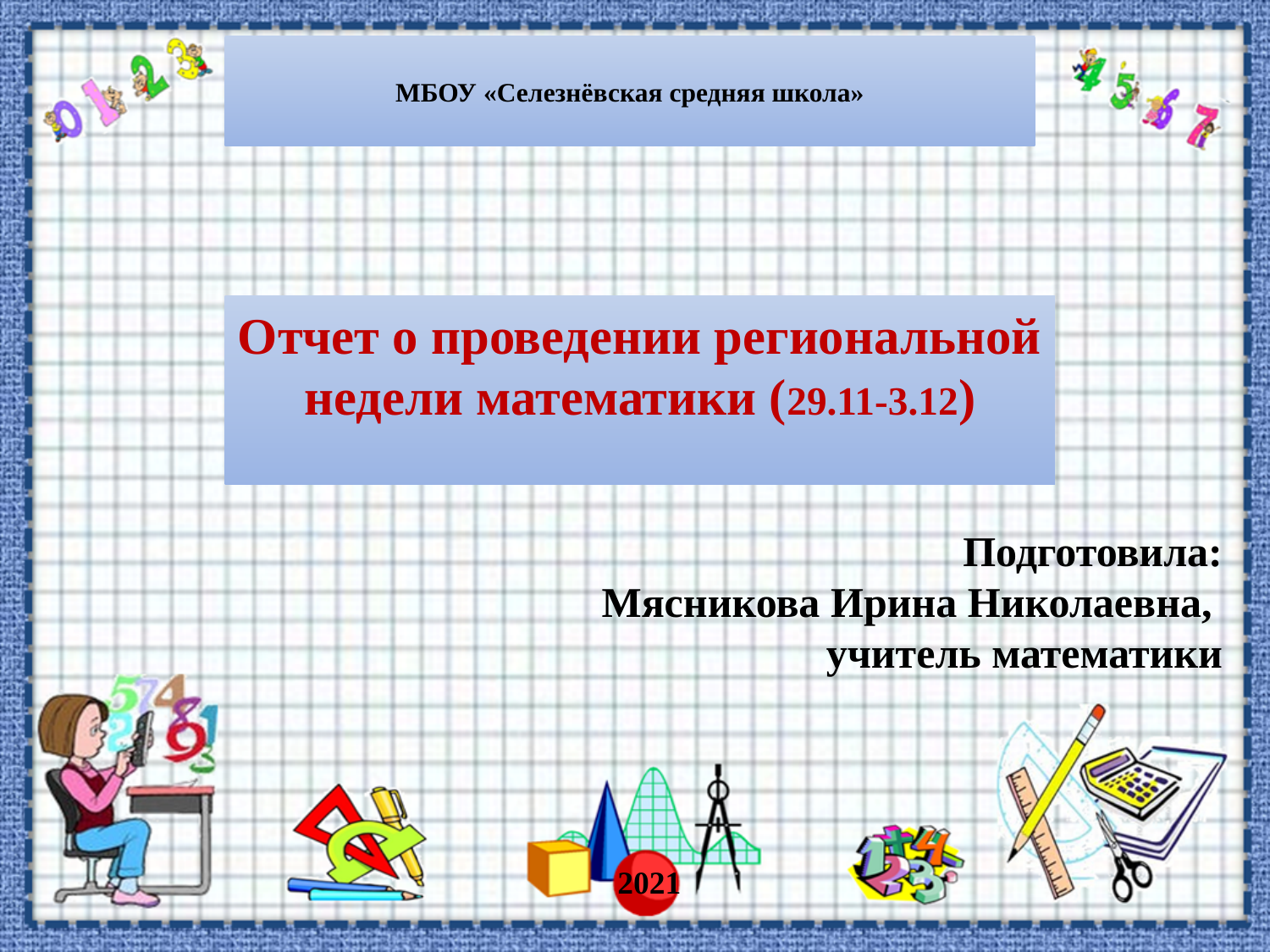

# МБОУ «Селезнёвская средняя школа»
Отчет о проведении региональной недели математики (29.11-3.12)
Подготовила:
Мясникова Ирина Николаевна,
учитель математики
2021